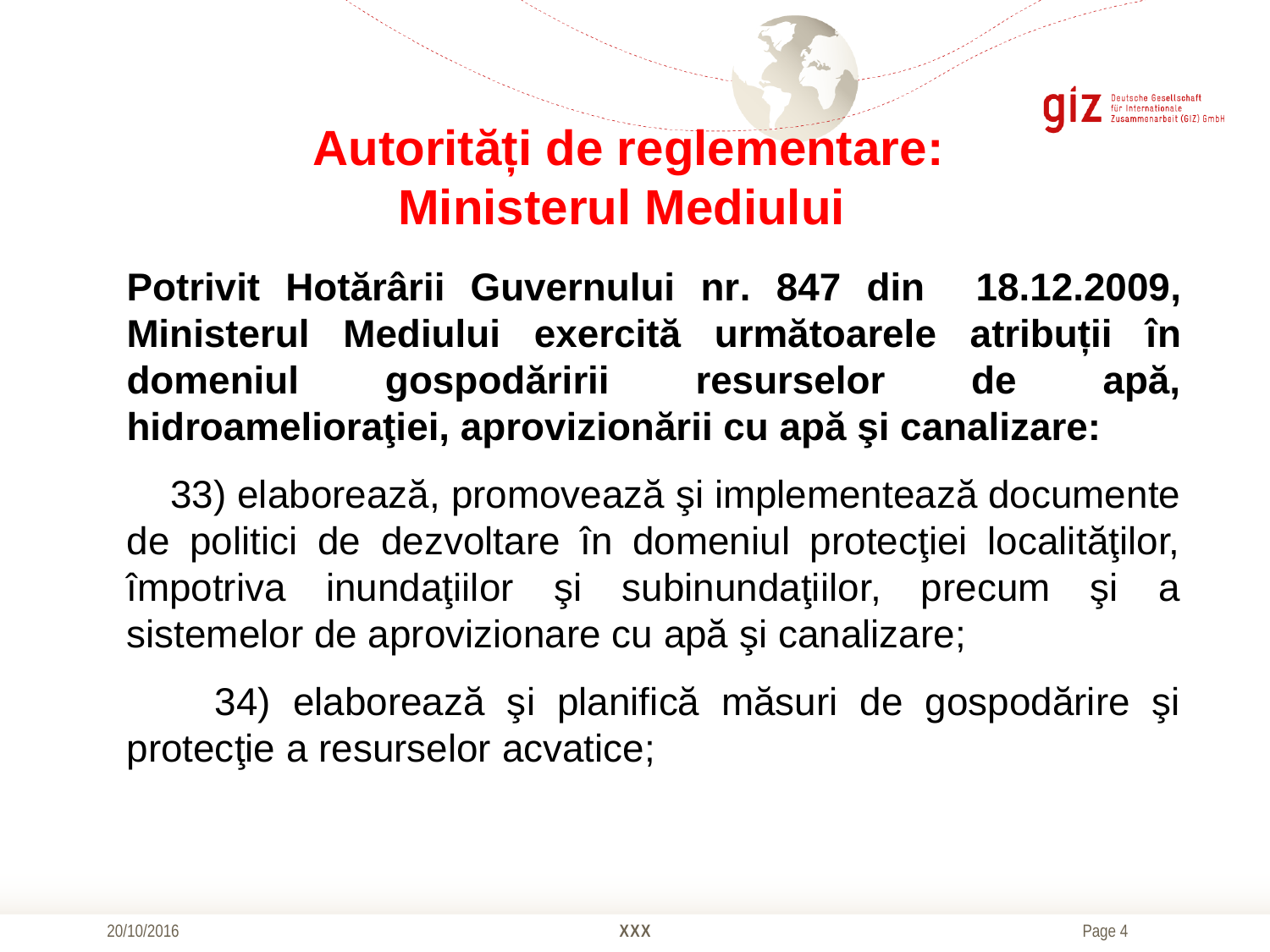

# Autorități de reglementare: Ministerul Mediului
Potrivit Hotărârii Guvernului nr. 847 din  18.12.2009, Ministerul Mediului exercită următoarele atribuții în domeniul gospodăririi resurselor de apă, hidroamelioraţiei, aprovizionării cu apă şi canalizare:
    33) elaborează, promovează şi implementează documente de politici de dezvoltare în domeniul protecţiei localităţilor, împotriva inundaţiilor şi subinundaţiilor, precum şi a sistemelor de aprovizionare cu apă şi canalizare;
    34) elaborează şi planifică măsuri de gospodărire şi protecţie a resurselor acvatice;
20/10/2016
XXX